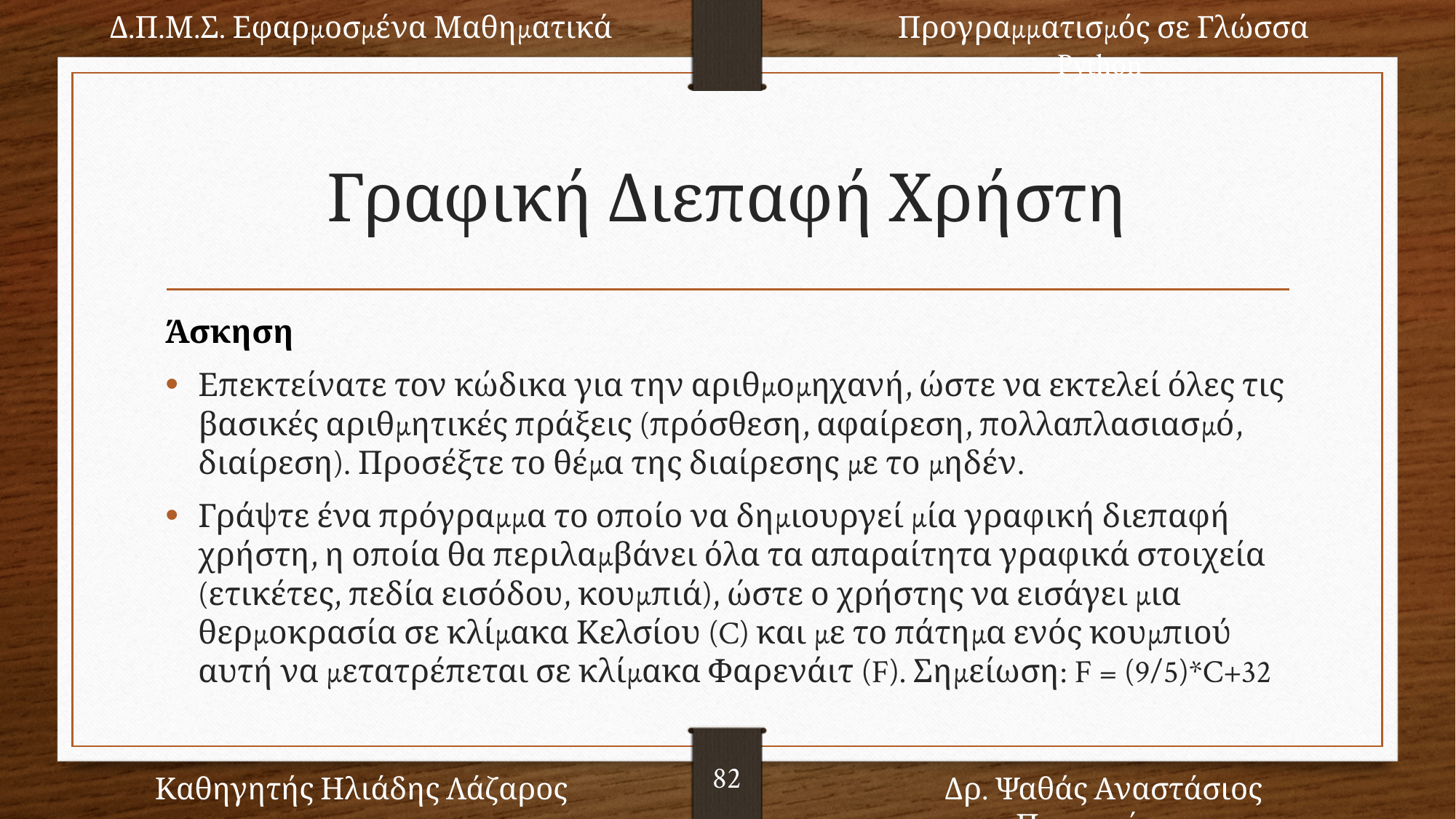

Δ.Π.Μ.Σ. Εφαρμοσμένα Μαθηματικά
Προγραμματισμός σε Γλώσσα Python
82
Καθηγητής Ηλιάδης Λάζαρος
Δρ. Ψαθάς Αναστάσιος Παναγιώτης
# Γραφική Διεπαφή Χρήστη
Άσκηση
Επεκτείνατε τον κώδικα για την αριθμομηχανή, ώστε να εκτελεί όλες τις βασικές αριθμητικές πράξεις (πρόσθεση, αφαίρεση, πολλαπλασιασμό, διαίρεση). Προσέξτε το θέμα της διαίρεσης με το μηδέν.
Γράψτε ένα πρόγραμμα το οποίο να δημιουργεί μία γραφική διεπαφή χρήστη, η οποία θα περιλαμβάνει όλα τα απαραίτητα γραφικά στοιχεία (ετικέτες, πεδία εισόδου, κουμπιά), ώστε ο χρήστης να εισάγει μια θερμοκρασία σε κλίμακα Κελσίου (C) και με το πάτημα ενός κουμπιού αυτή να μετατρέπεται σε κλίμακα Φαρενάιτ (F). Σημείωση: F = (9/5)*C+32